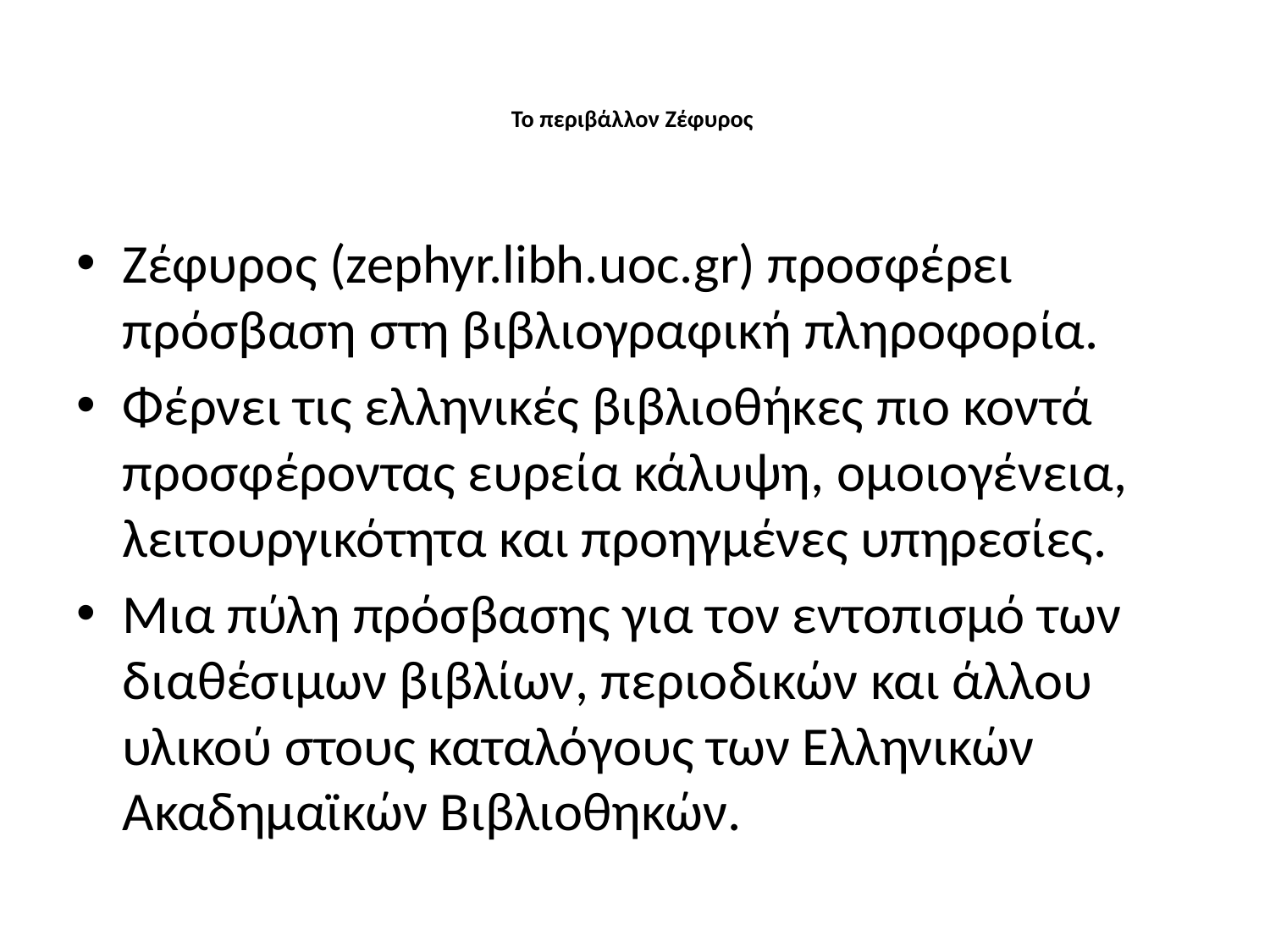

# Το περιβάλλον Ζέφυρος
Ζέφυρος (zephyr.libh.uoc.gr) προσφέρει πρόσβαση στη βιβλιογραφική πληροφορία.
Φέρνει τις ελληνικές βιβλιοθήκες πιο κοντά προσφέροντας ευρεία κάλυψη, ομοιογένεια, λειτουργικότητα και προηγμένες υπηρεσίες.
Μια πύλη πρόσβασης για τον εντοπισμό των διαθέσιμων βιβλίων, περιοδικών και άλλου υλικού στους καταλόγους των Ελληνικών Ακαδημαϊκών Βιβλιοθηκών.